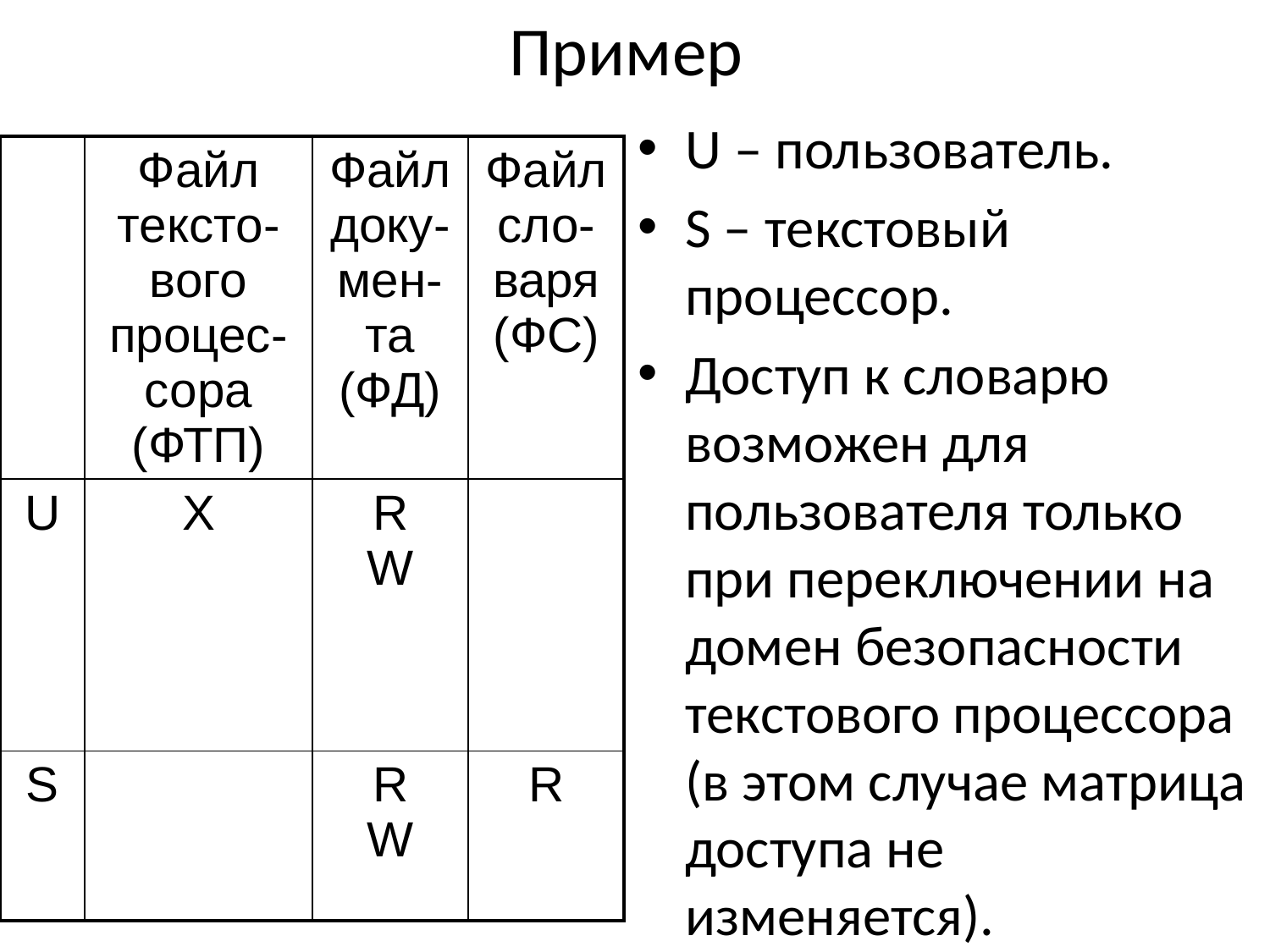

# Пример
U – пользователь.
S – текстовый процессор.
Доступ к словарю возможен для пользователя только при переключении на домен безопасности текстового процессора (в этом случае матрица доступа не изменяется).
|  | Файл тексто-вого процес-сора (ФТП) | Файл доку-мен-та (ФД) | Файл сло-варя (ФС) |
| --- | --- | --- | --- |
| U | X | R W |  |
| S |  | R W | R |